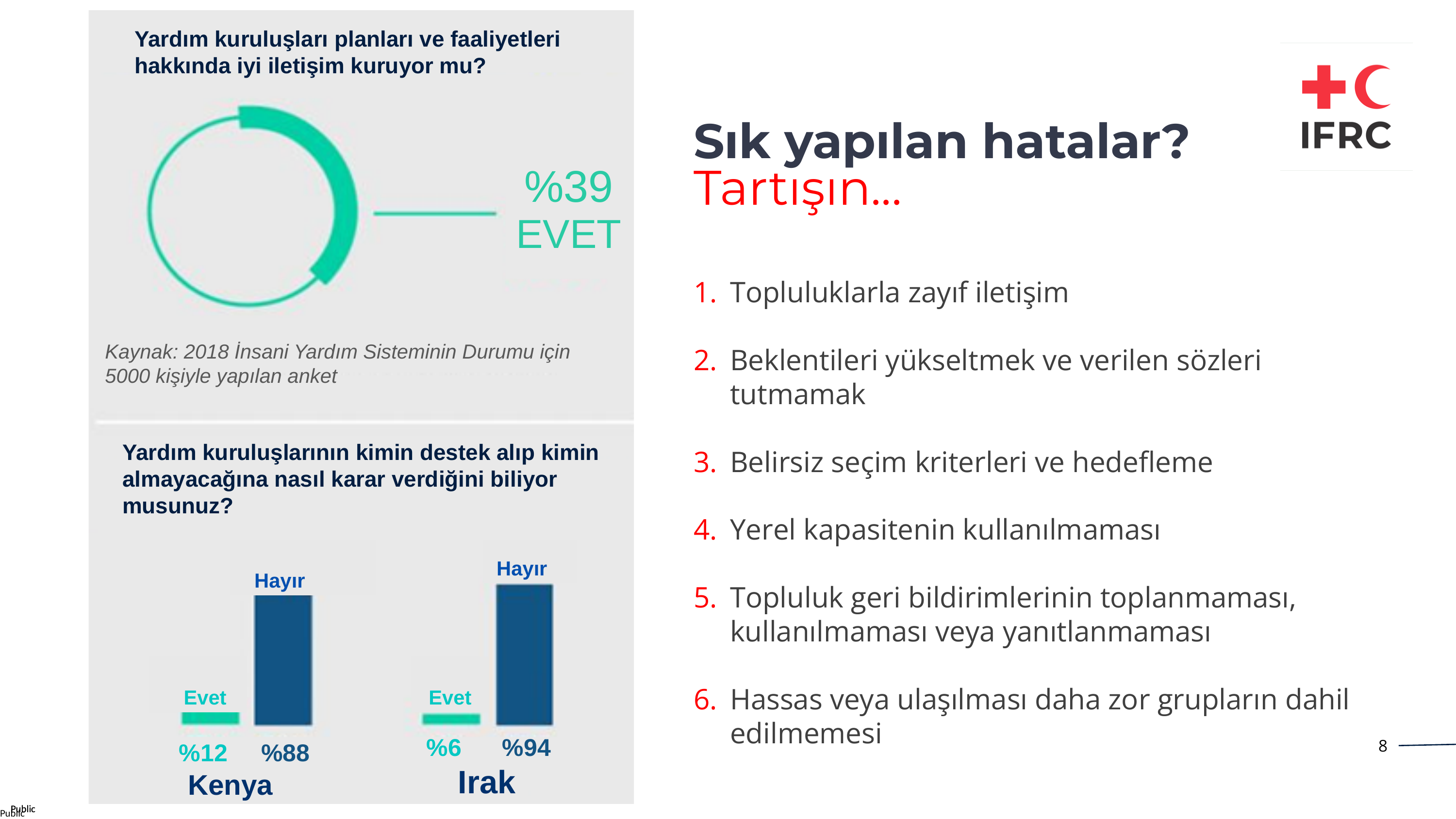

Yardım kuruluşları planları ve faaliyetleri hakkında iyi iletişim kuruyor mu?
Sık yapılan hatalar?
Tartışın...
%39
EVET
Topluluklarla zayıf iletişim

Beklentileri yükseltmek ve verilen sözleri tutmamak

Belirsiz seçim kriterleri ve hedefleme

Yerel kapasitenin kullanılmaması

Topluluk geri bildirimlerinin toplanmaması, kullanılmaması veya yanıtlanmaması

Hassas veya ulaşılması daha zor grupların dahil edilmemesi
Kaynak: 2018 İnsani Yardım Sisteminin Durumu için 5000 kişiyle yapılan anket
Yardım kuruluşlarının kimin destek alıp kimin almayacağına nasıl karar verdiğini biliyor musunuz?

 Hayır

   Hayır

     Evet

Evet
%6      %94
Irak
   %12     %88
Kenya